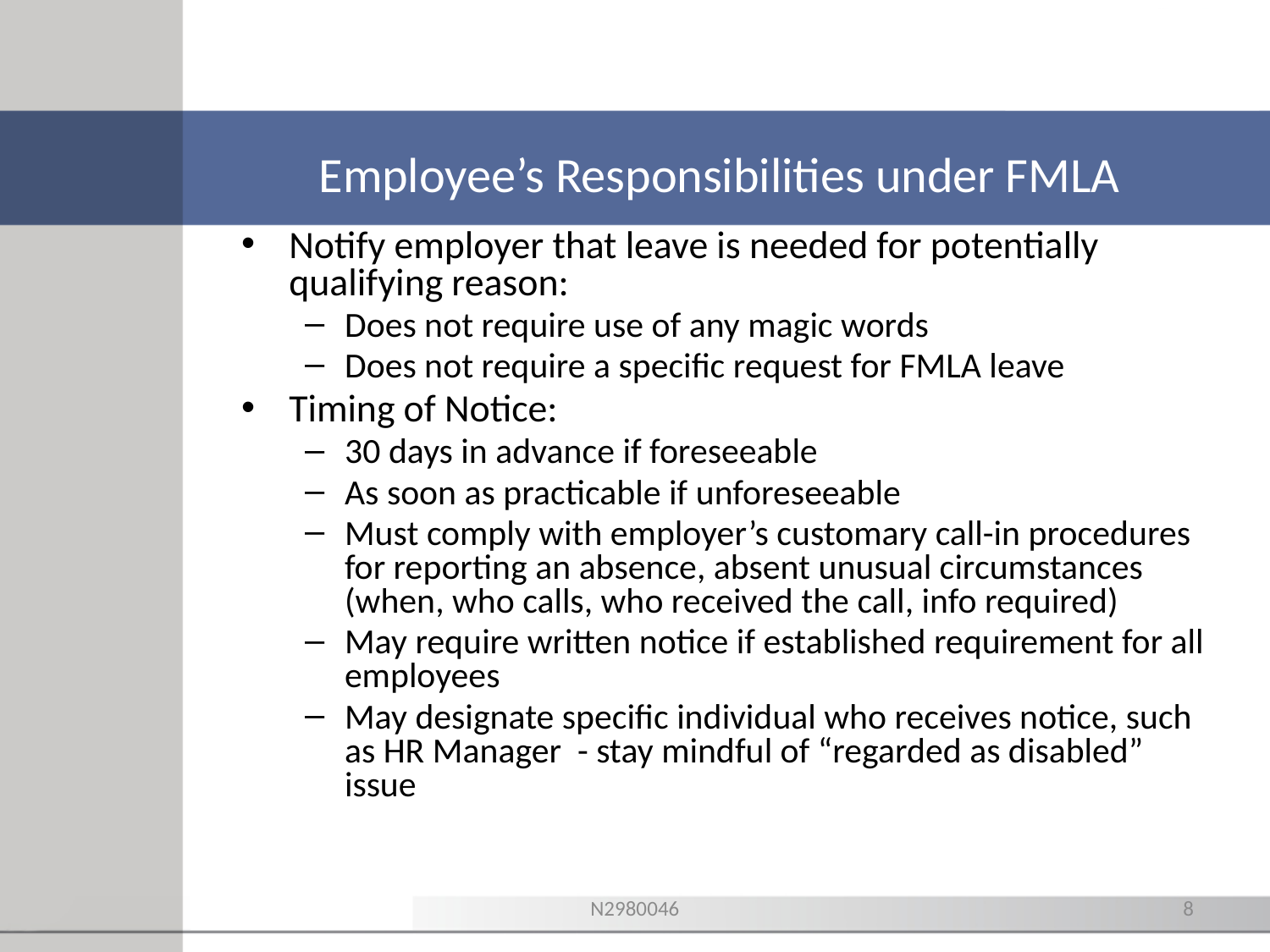

# Employee’s Responsibilities under FMLA
Notify employer that leave is needed for potentially qualifying reason:
Does not require use of any magic words
Does not require a specific request for FMLA leave
Timing of Notice:
30 days in advance if foreseeable
As soon as practicable if unforeseeable
Must comply with employer’s customary call-in procedures for reporting an absence, absent unusual circumstances (when, who calls, who received the call, info required)
May require written notice if established requirement for all employees
May designate specific individual who receives notice, such as HR Manager  - stay mindful of “regarded as disabled” issue

N2980046
8